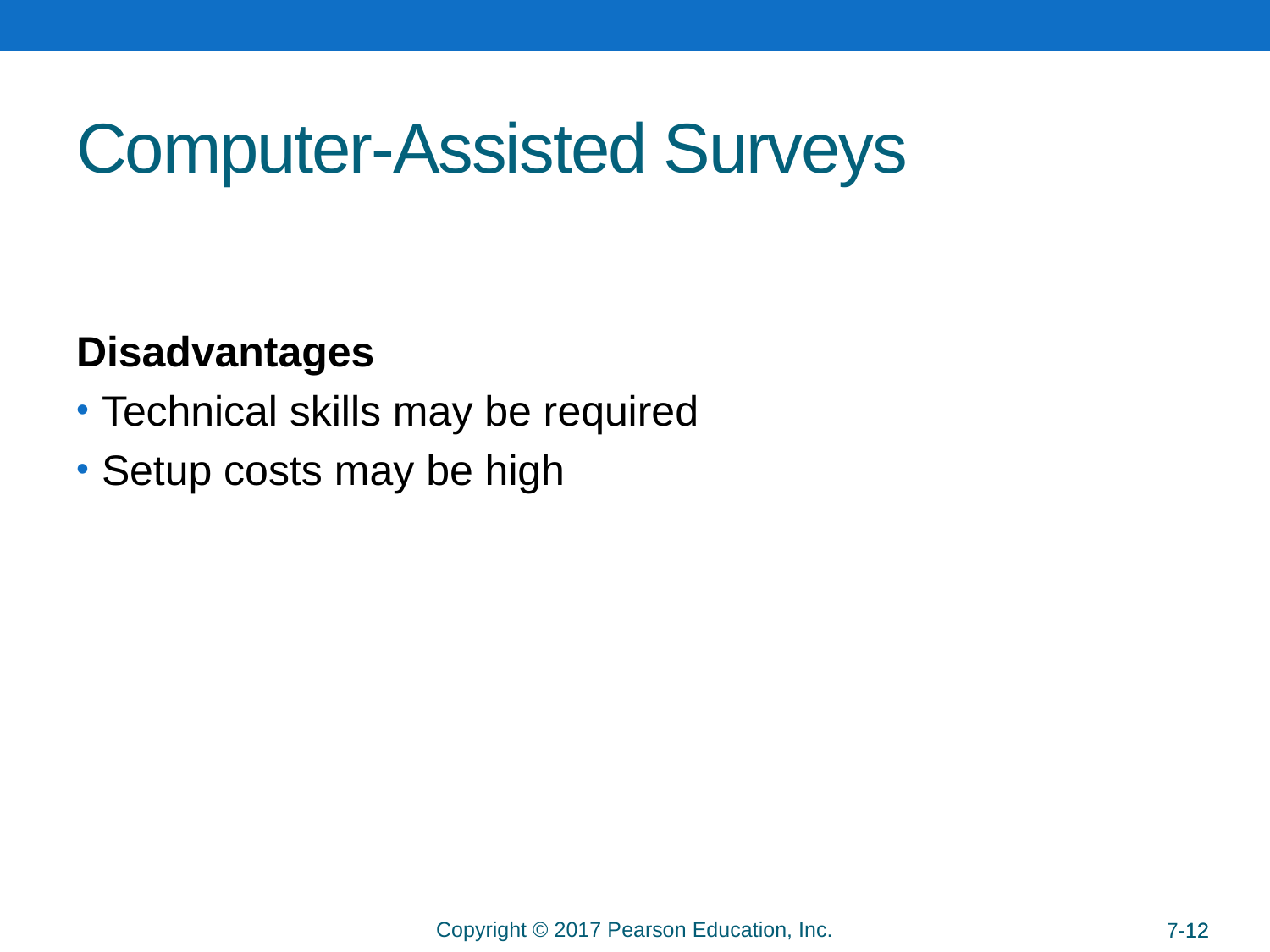

# Computer-Assisted Surveys
Disadvantages
Technical skills may be required
Setup costs may be high